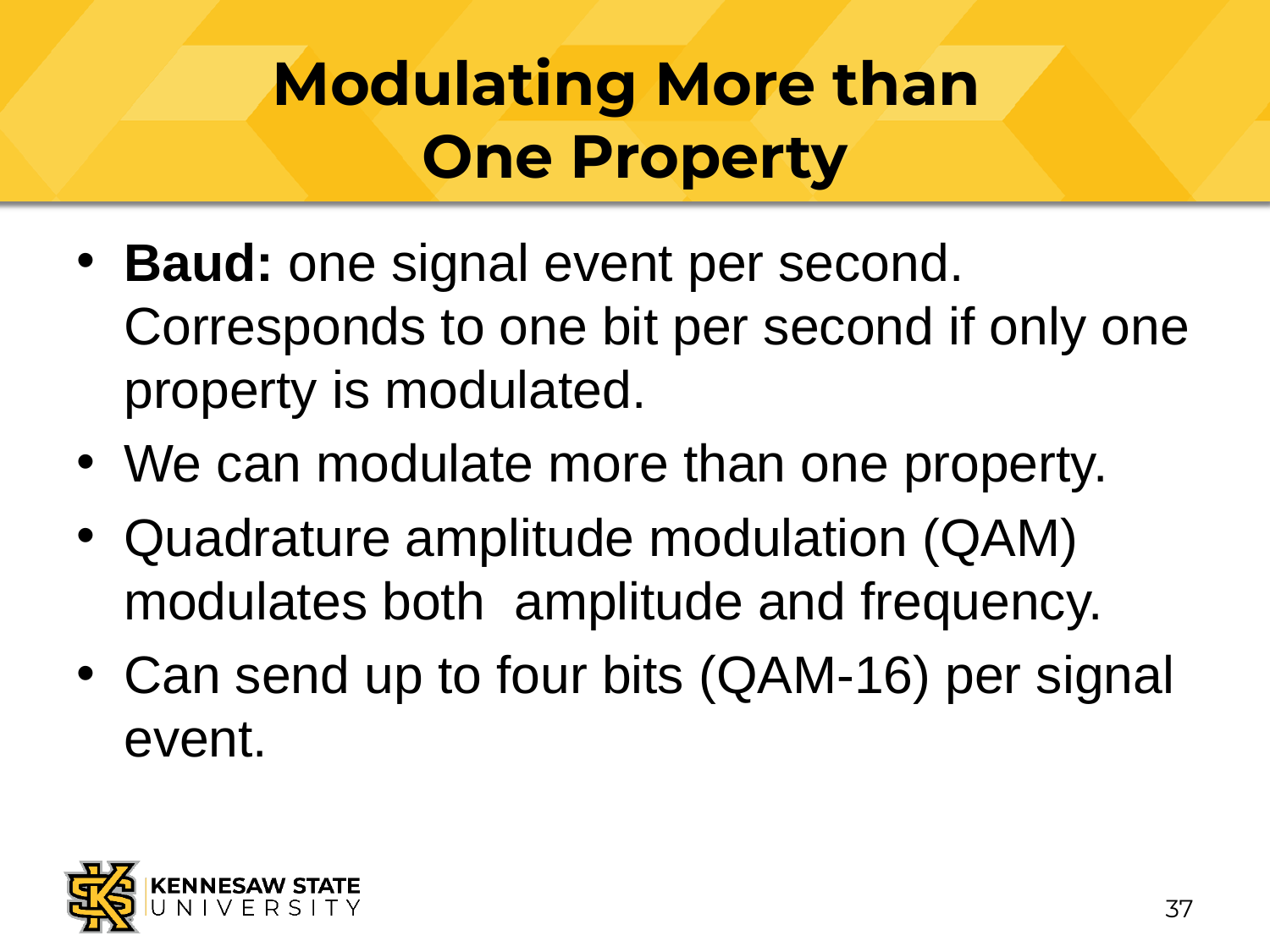

# Modulating More than One Property
Baud: one signal event per second.  Corresponds to one bit per second if only one property is modulated.
We can modulate more than one property.
Quadrature amplitude modulation (QAM) modulates both  amplitude and frequency.
Can send up to four bits (QAM-16) per signal event.
37